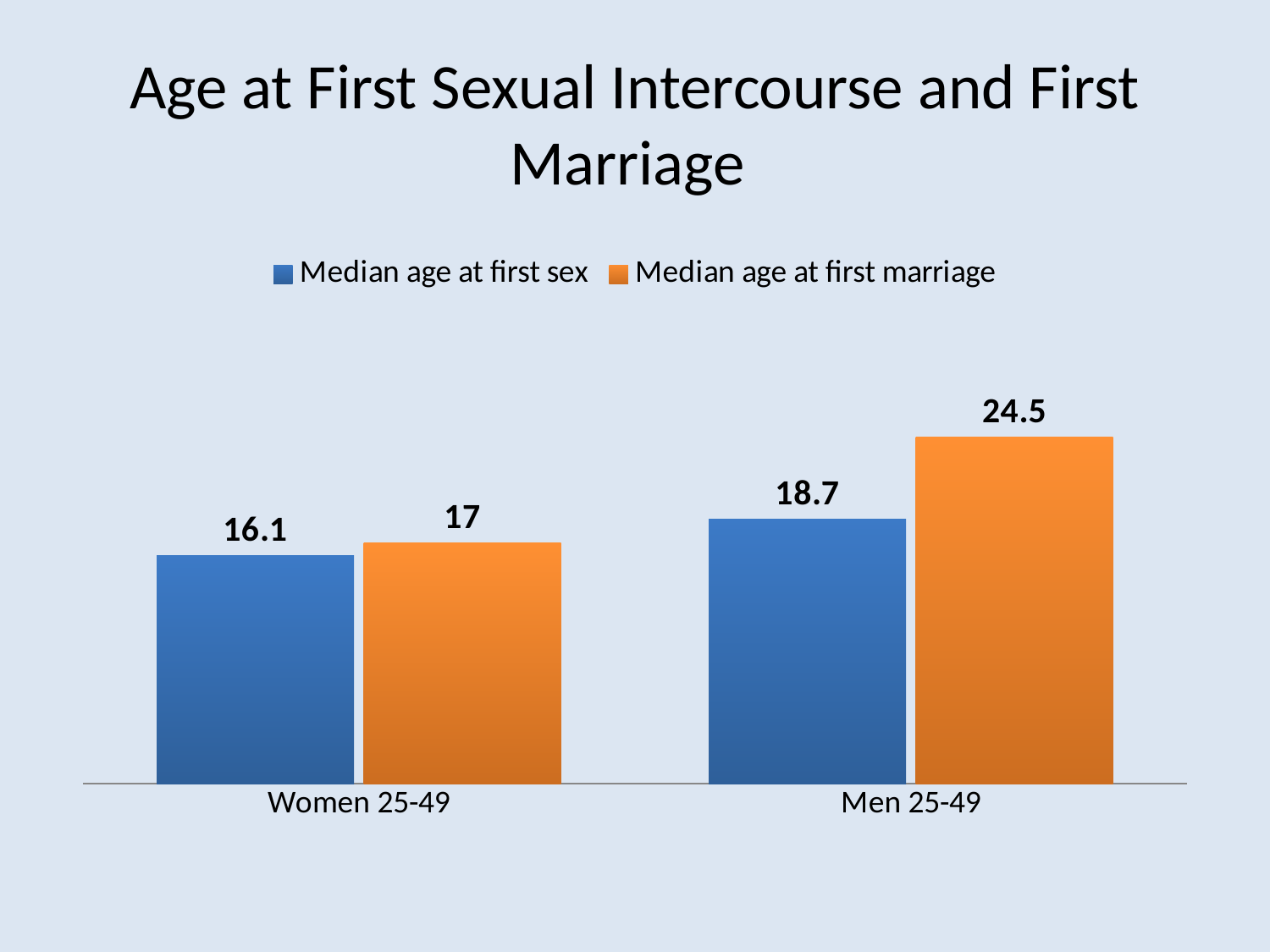

# Age at First Sexual Intercourse and First Marriage

### Chart

| Category | Median age at first sex | Median age at first marriage |
|---|---|---|
| Women 25-49 | 16.1 | 17.0 |
| Men 25-49 | 18.7 | 24.5 |